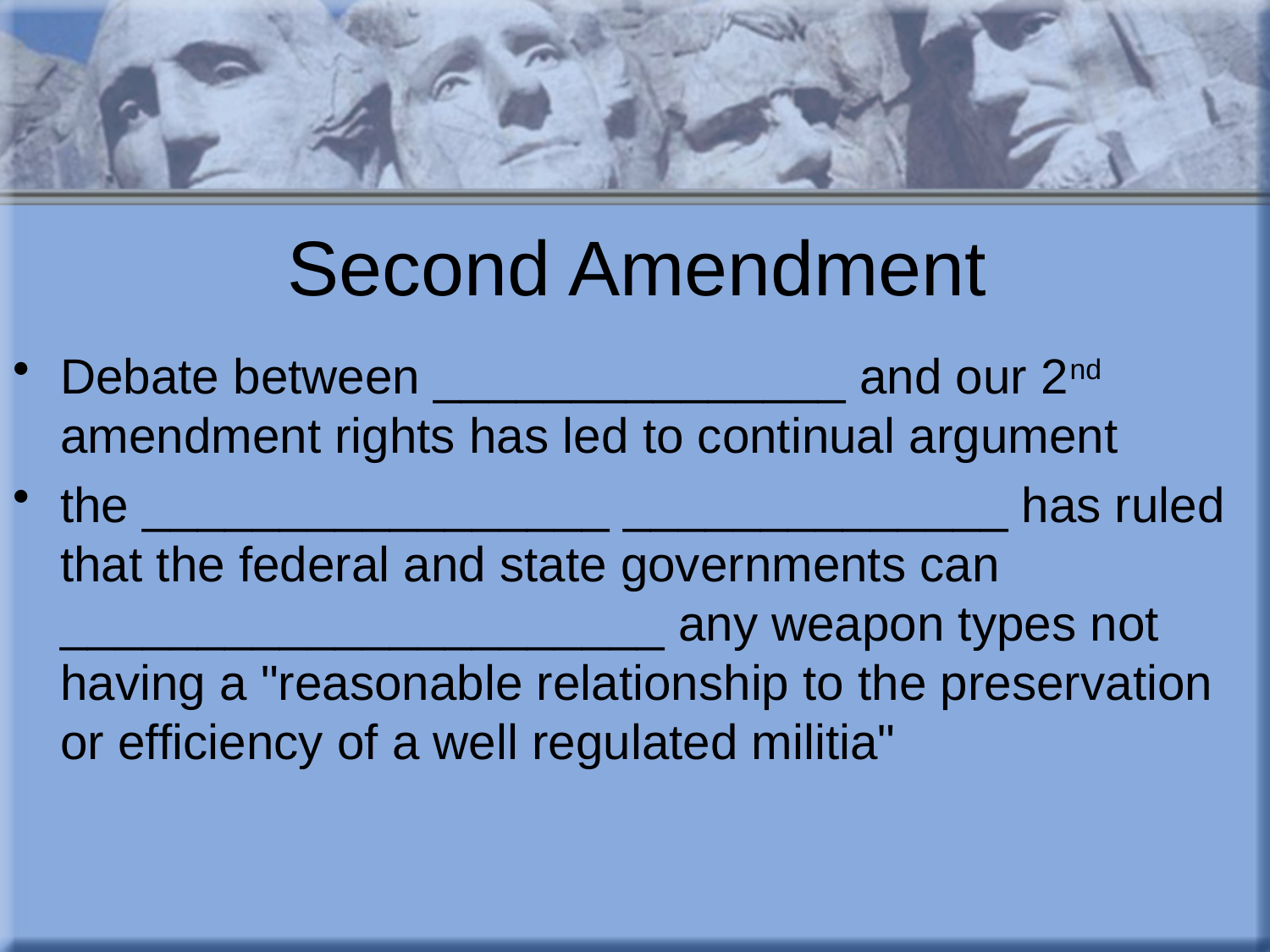

# Second Amendment
Debate between _______________ and our 2nd amendment rights has led to continual argument
the _________________ ______________ has ruled that the federal and state governments can ______________________ any weapon types not having a "reasonable relationship to the preservation or efficiency of a well regulated militia"